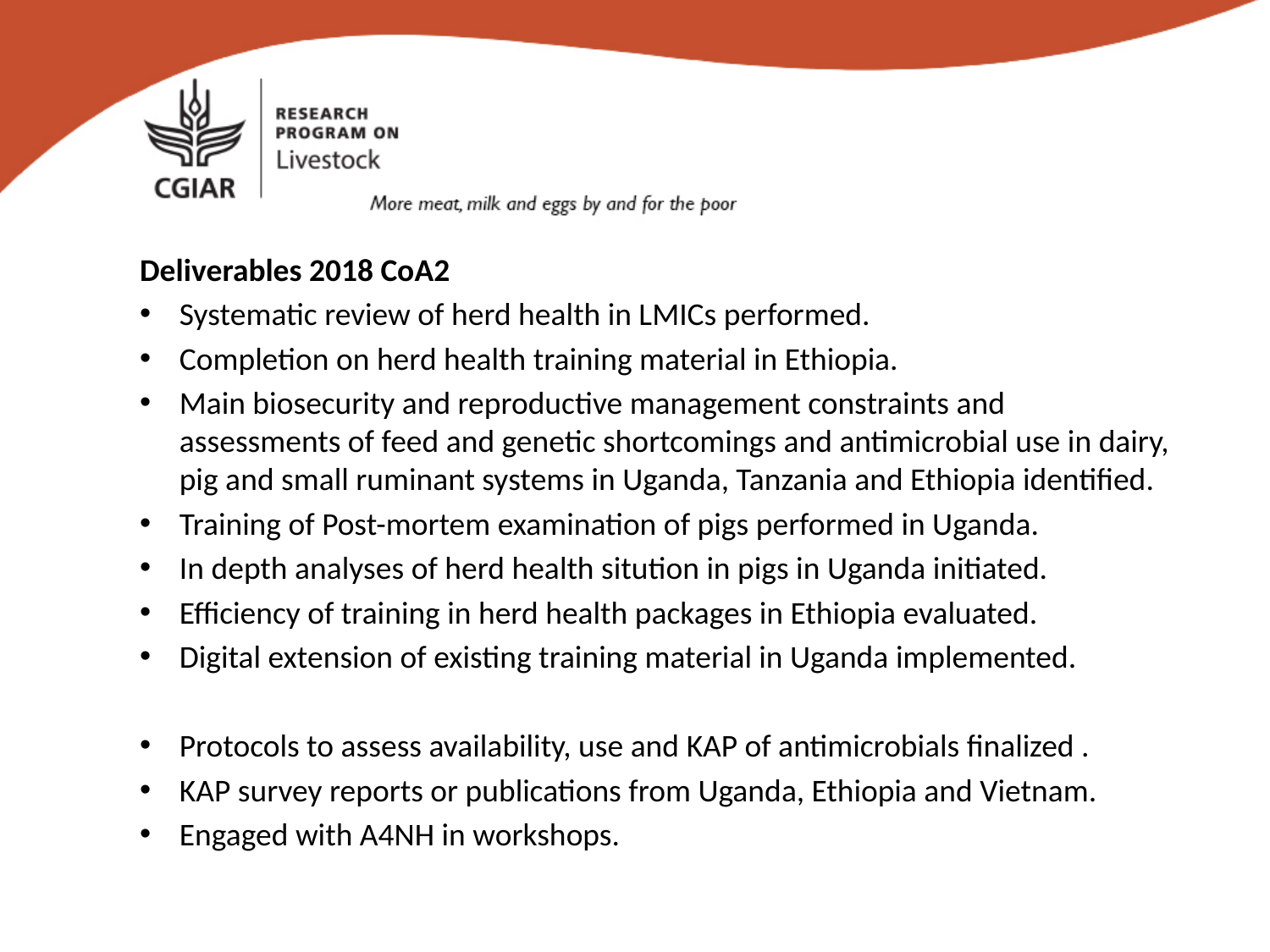

Deliverables 2018 CoA2
Systematic review of herd health in LMICs performed.
Completion on herd health training material in Ethiopia.
Main biosecurity and reproductive management constraints and assessments of feed and genetic shortcomings and antimicrobial use in dairy, pig and small ruminant systems in Uganda, Tanzania and Ethiopia identified.
Training of Post-mortem examination of pigs performed in Uganda.
In depth analyses of herd health sitution in pigs in Uganda initiated.
Efficiency of training in herd health packages in Ethiopia evaluated.
Digital extension of existing training material in Uganda implemented.

Protocols to assess availability, use and KAP of antimicrobials finalized .
KAP survey reports or publications from Uganda, Ethiopia and Vietnam.
Engaged with A4NH in workshops.